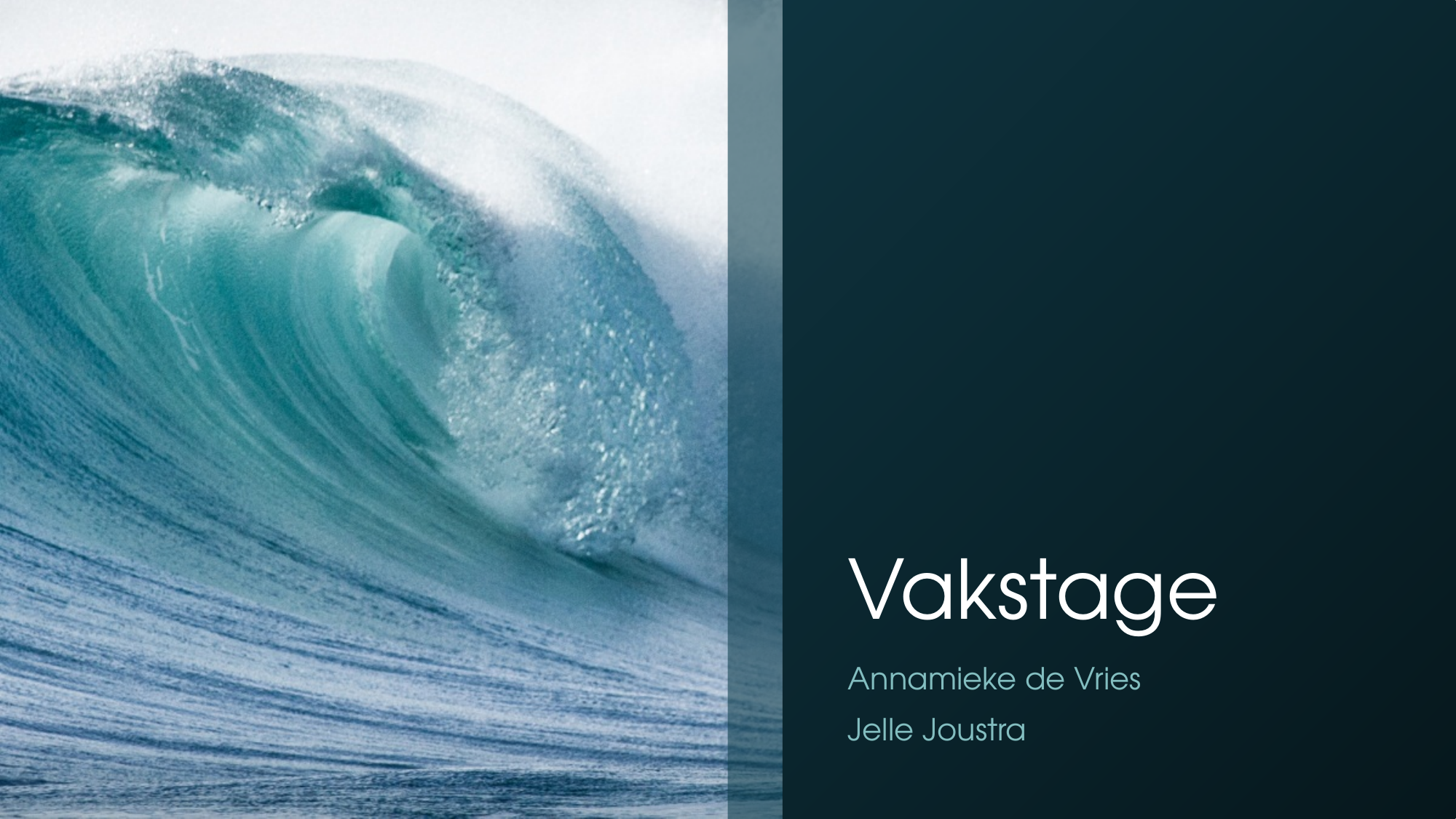

# Vakstage
Annamieke de Vries

Jelle Joustra